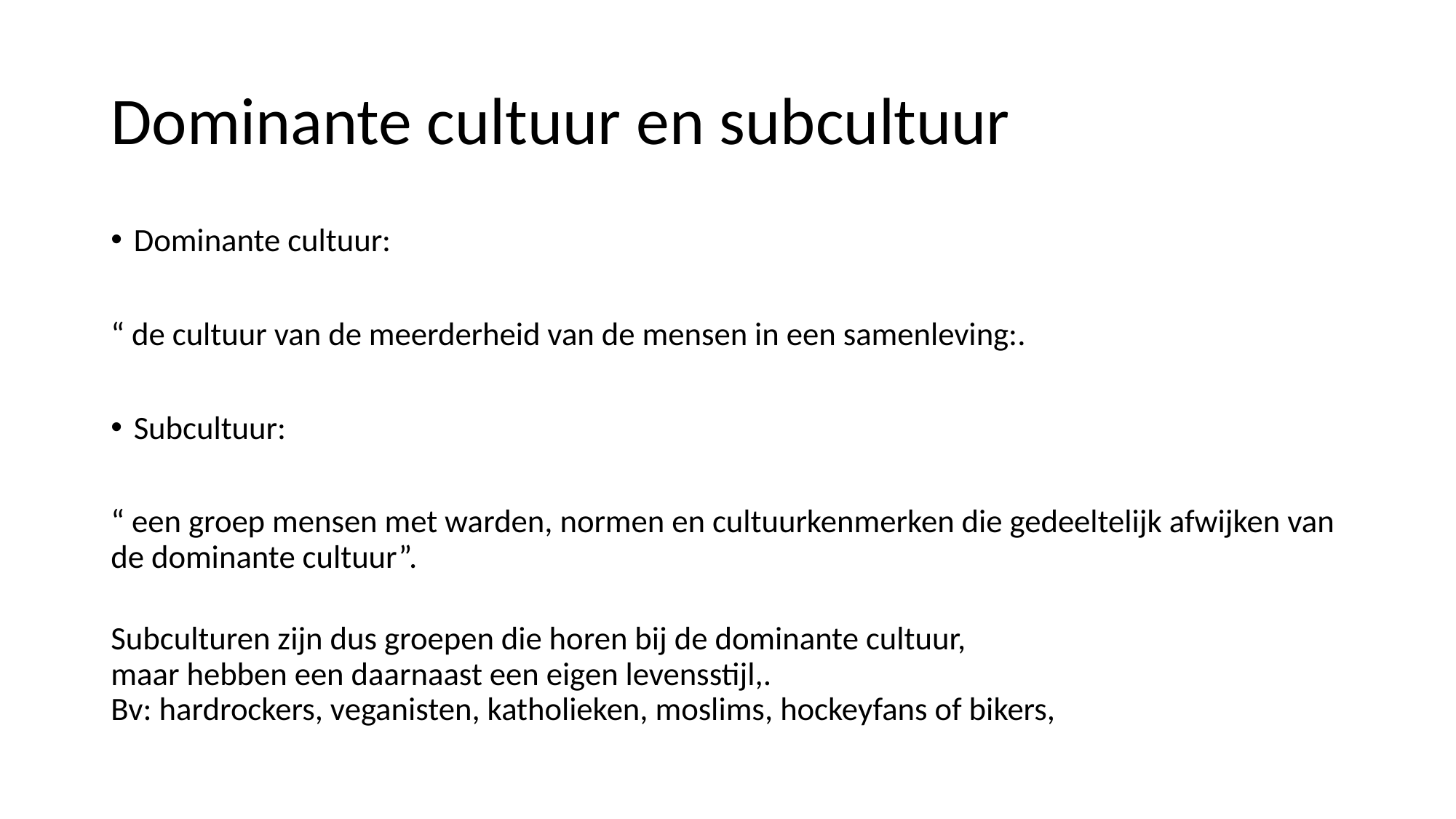

# Dominante cultuur en subcultuur
Dominante cultuur:

“ de cultuur van de meerderheid van de mensen in een samenleving:.

Subcultuur:

“ een groep mensen met warden, normen en cultuurkenmerken die gedeeltelijk afwijken van de dominante cultuur”.
Subculturen zijn dus groepen die horen bij de dominante cultuur,
maar hebben een daarnaast een eigen levensstijl,.
Bv: hardrockers, veganisten, katholieken, moslims, hockeyfans of bikers,